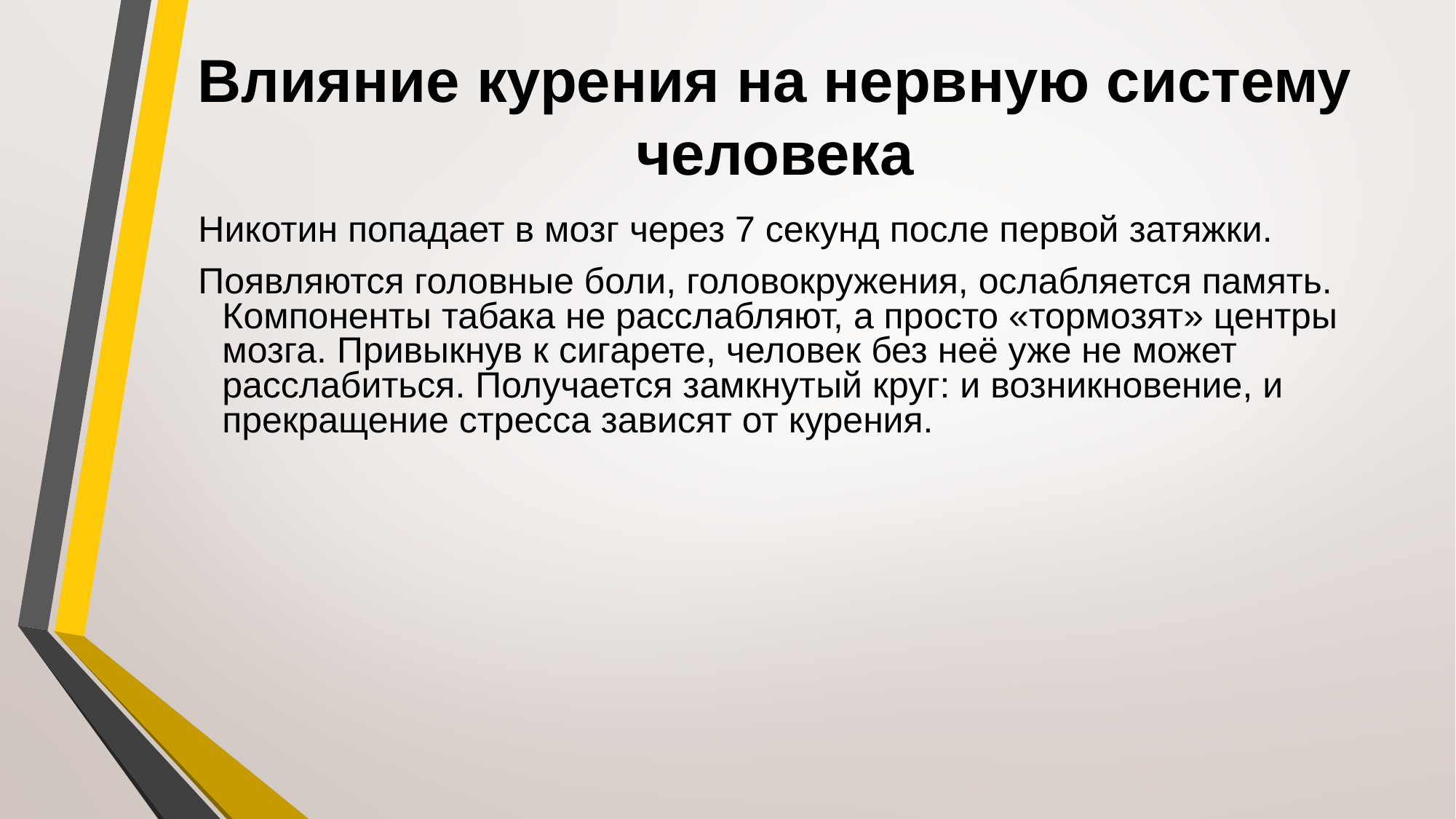

# Влияние курения на нервную систему человека

 Никотин попадает в мозг через 7 секунд после первой затяжки.
 Появляются головные боли, головокружения, ослабляется память. Компоненты табака не расслабляют, а просто «тормозят» центры мозга. Привыкнув к сигарете, человек без неё уже не может расслабиться. Получается замкнутый круг: и возникновение, и прекращение стресса зависят от курения.